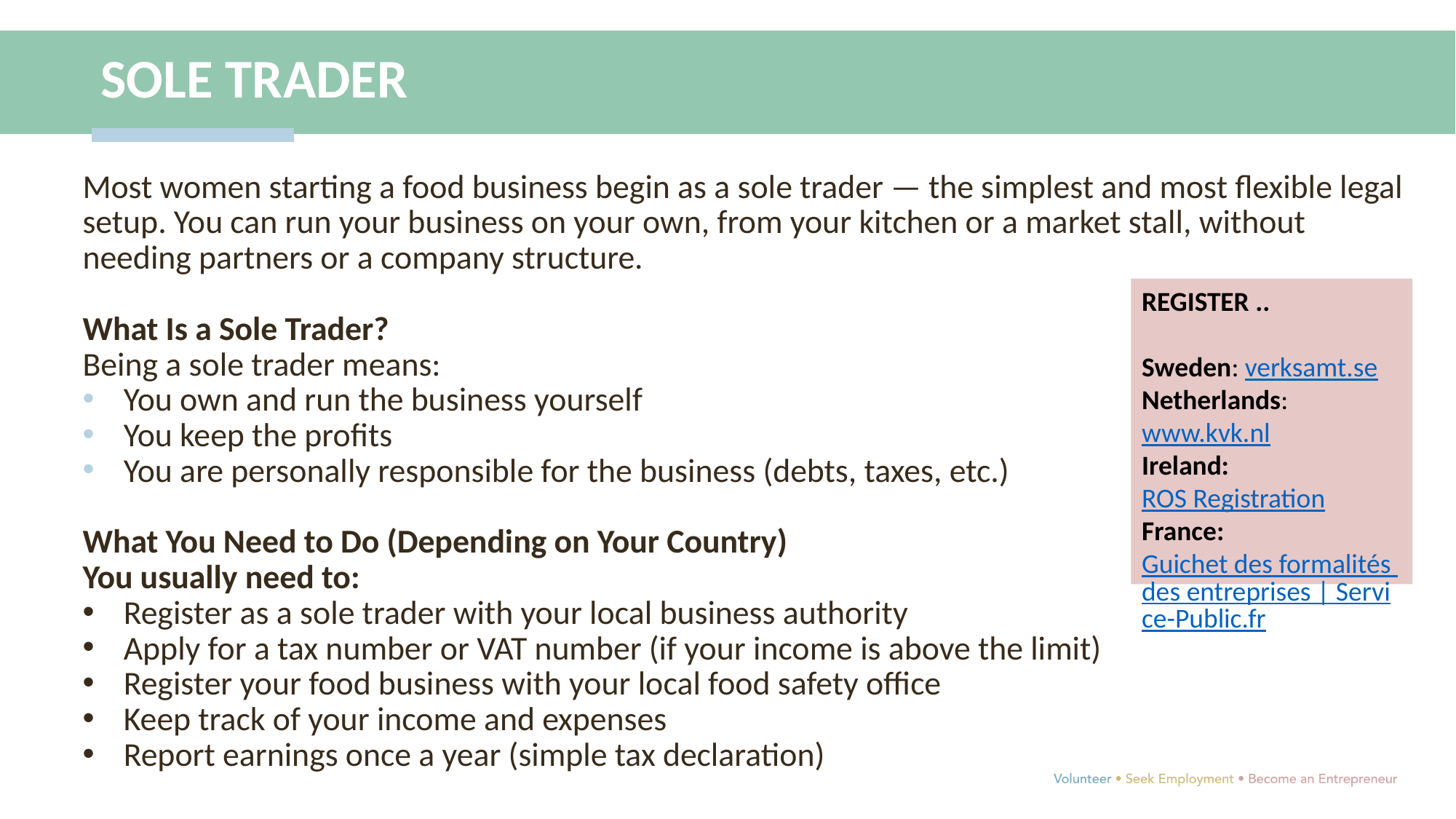

SOLE TRADER
Most women starting a food business begin as a sole trader — the simplest and most flexible legal setup. You can run your business on your own, from your kitchen or a market stall, without needing partners or a company structure.

What Is a Sole Trader?
Being a sole trader means:
You own and run the business yourself
You keep the profits
You are personally responsible for the business (debts, taxes, etc.)

What You Need to Do (Depending on Your Country)
You usually need to:
Register as a sole trader with your local business authority
Apply for a tax number or VAT number (if your income is above the limit)
Register your food business with your local food safety office
Keep track of your income and expenses
Report earnings once a year (simple tax declaration)

REGISTER ..

Sweden: verksamt.se
Netherlands: www.kvk.nl
Ireland: ROS Registration
France: Guichet des formalités des entreprises | Service-Public.fr